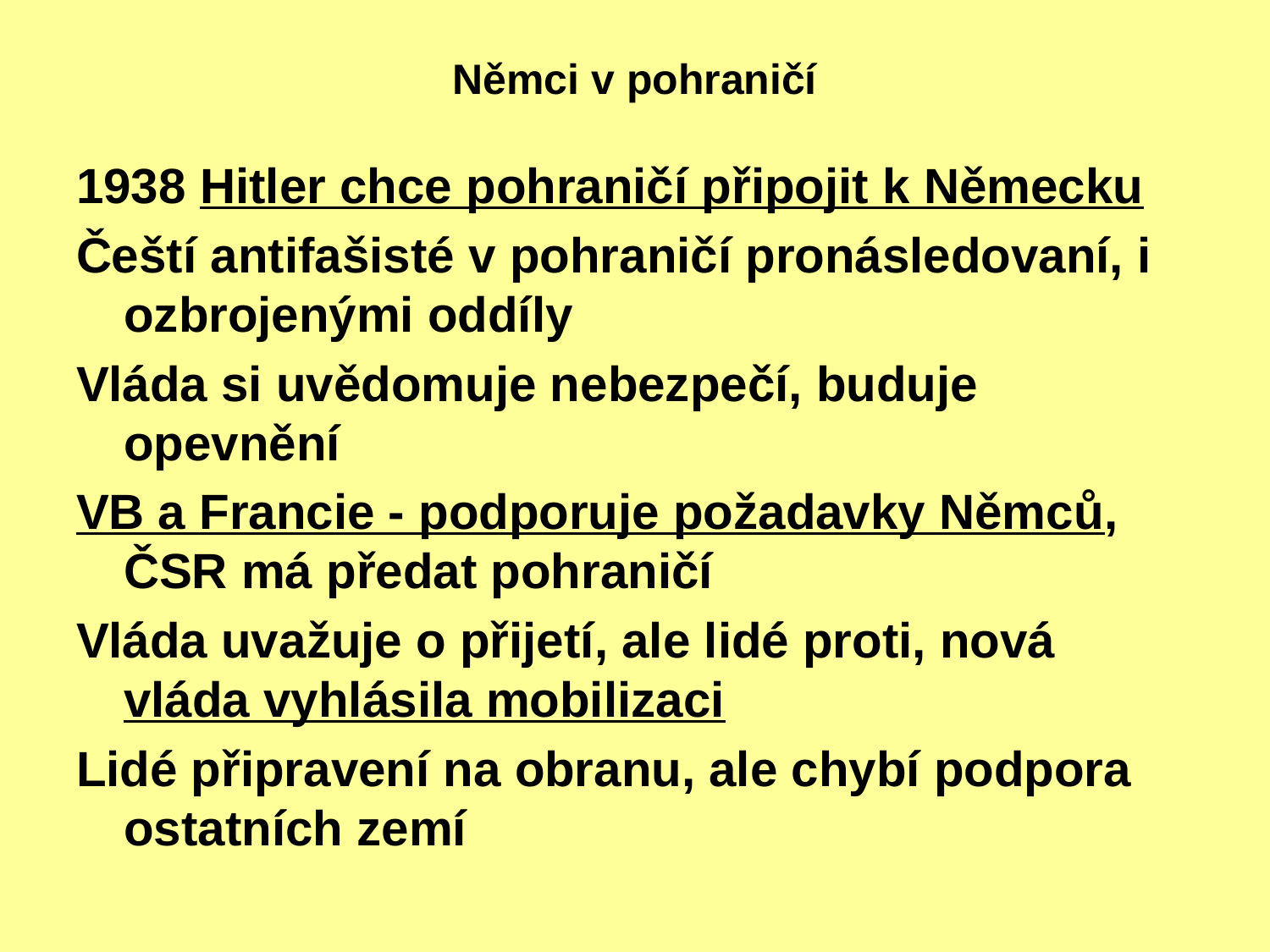

# Němci v pohraničí
1938 Hitler chce pohraničí připojit k Německu
Čeští antifašisté v pohraničí pronásledovaní, i ozbrojenými oddíly
Vláda si uvědomuje nebezpečí, buduje opevnění
VB a Francie - podporuje požadavky Němců, ČSR má předat pohraničí
Vláda uvažuje o přijetí, ale lidé proti, nová vláda vyhlásila mobilizaci
Lidé připravení na obranu, ale chybí podpora ostatních zemí